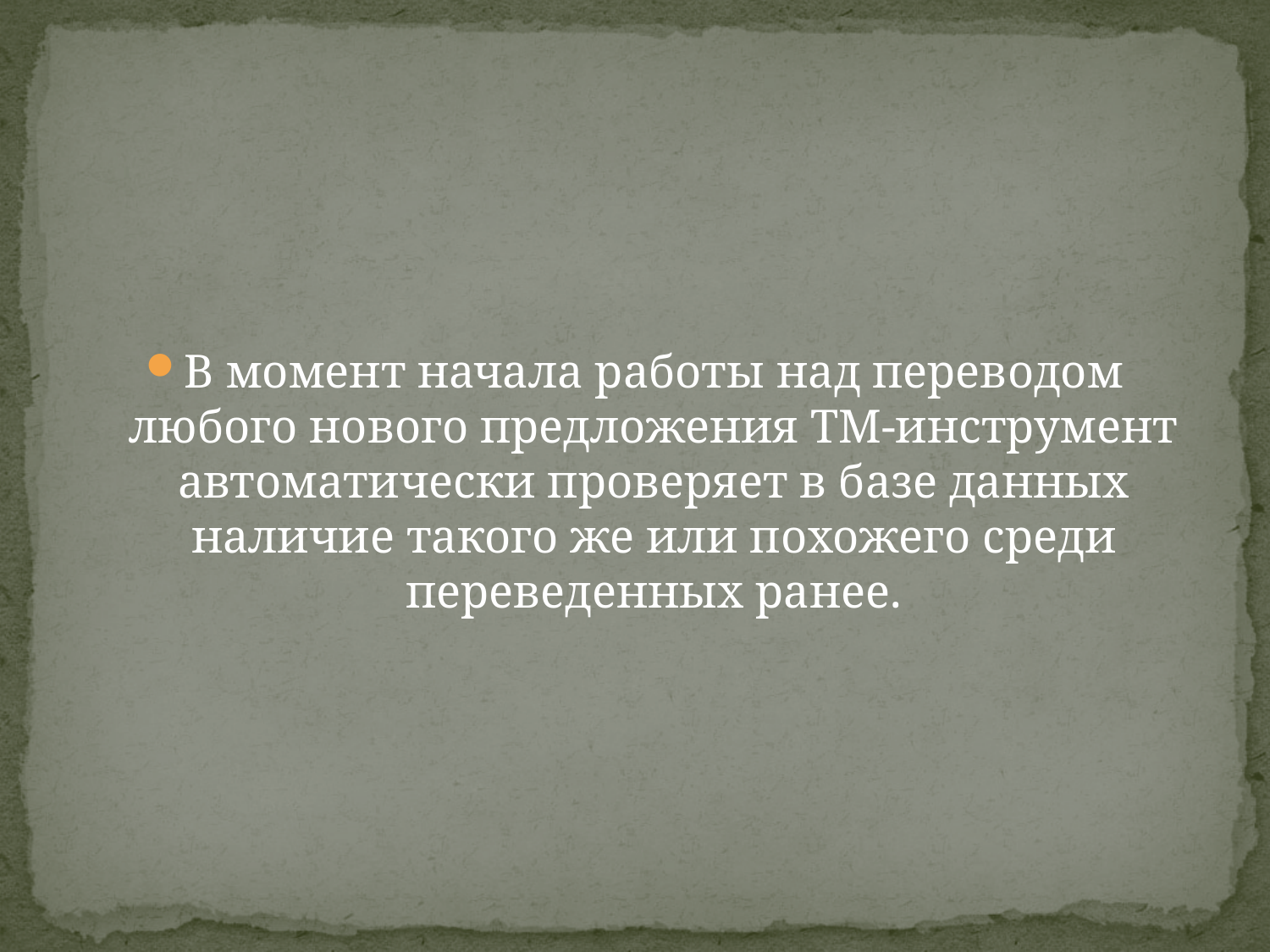

#
В момент начала работы над переводом любого нового предложения ТМ-инструмент автоматически проверяет в базе данных наличие такого же или похожего среди переведенных ранее.